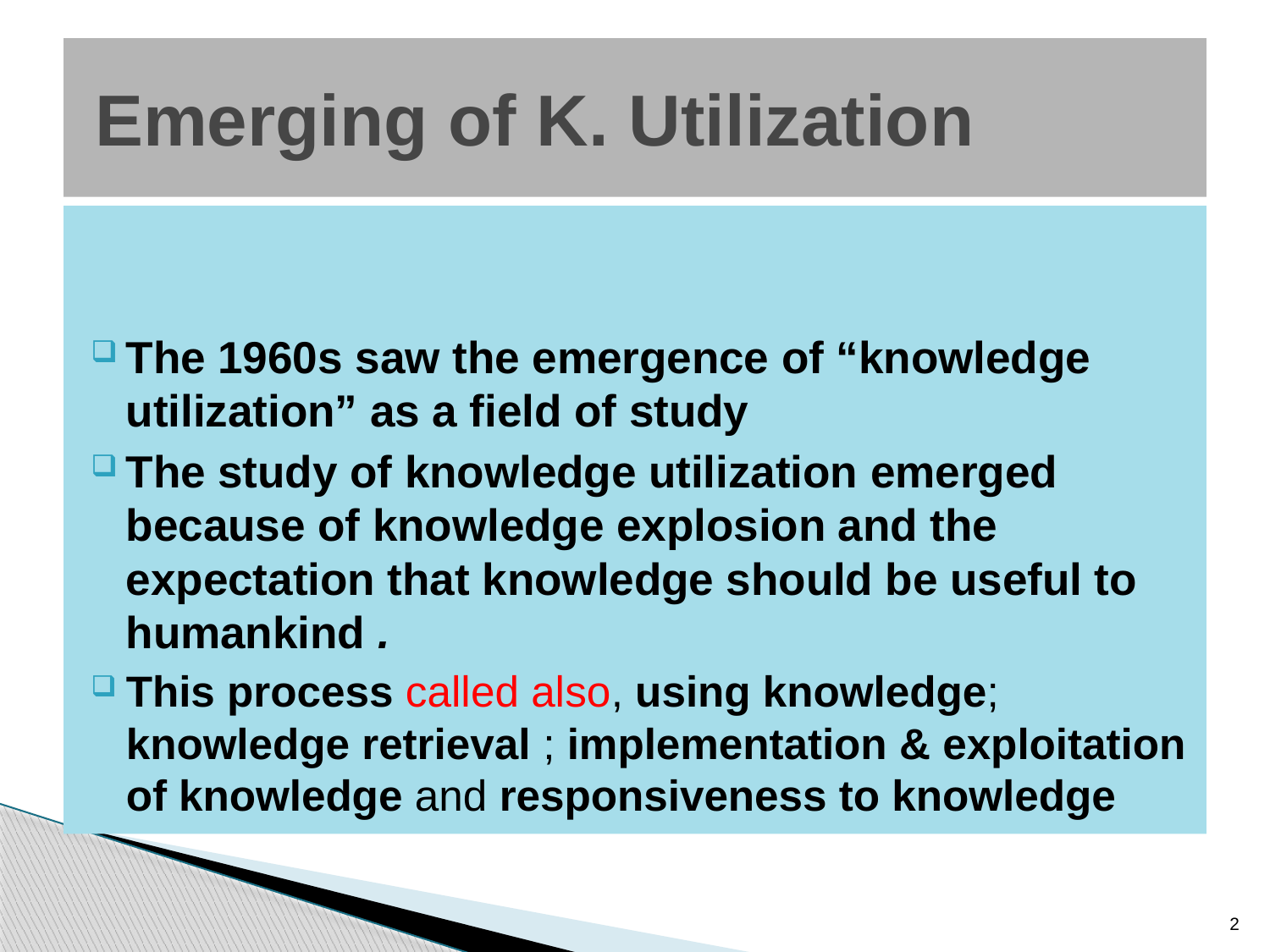

# Emerging of K. Utilization

The 1960s saw the emergence of “knowledge utilization” as a field of study
The study of knowledge utilization emerged because of knowledge explosion and the expectation that knowledge should be useful to humankind .
This process called also, using knowledge; knowledge retrieval ; implementation & exploitation of knowledge and responsiveness to knowledge

2